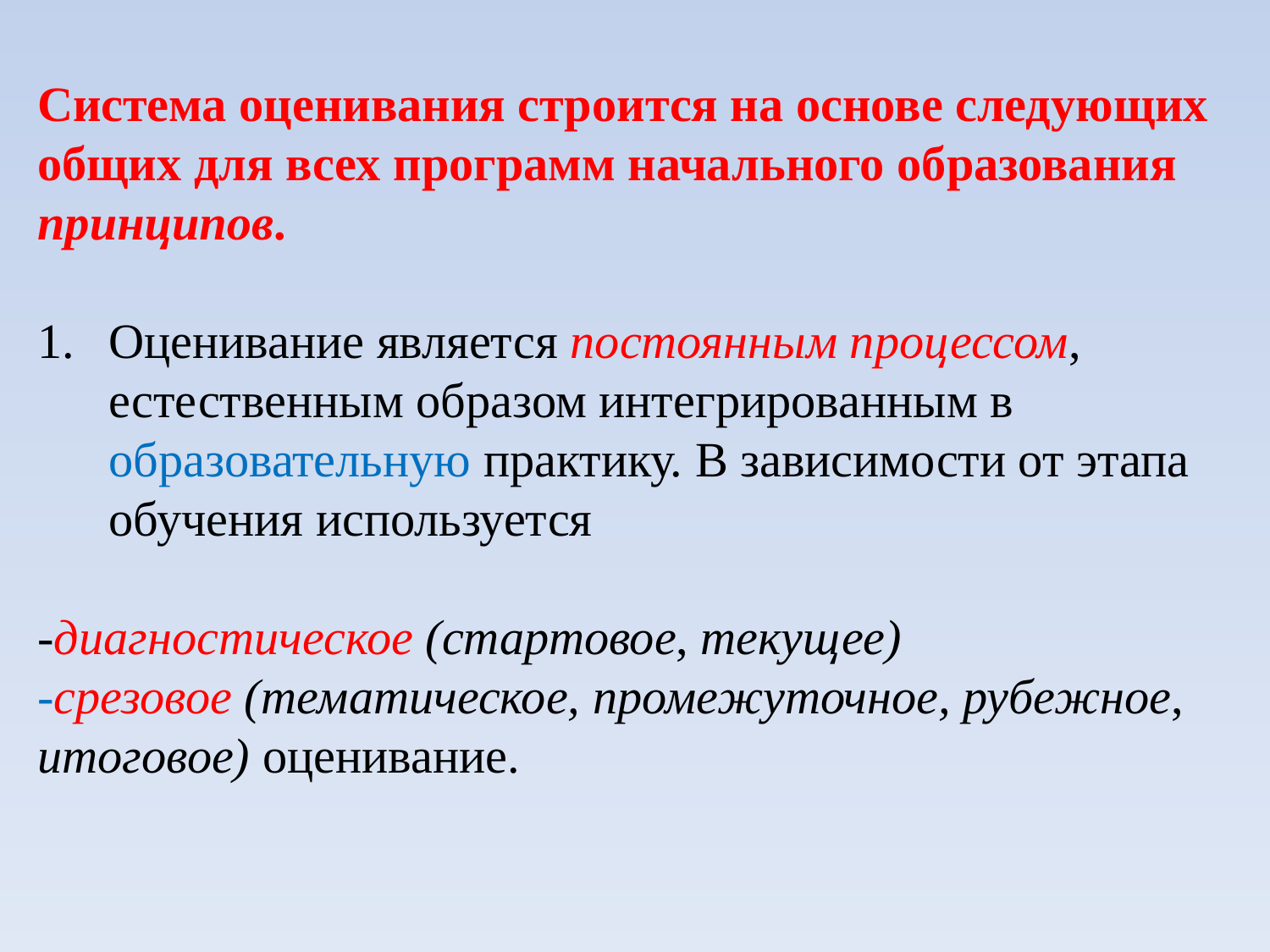

Система оценивания строится на основе следующих общих для всех программ начального образования принципов.

Оценивание является постоянным процессом, естественным образом интегрированным в образовательную практику. В зависимости от этапа обучения используется

-диагностическое (стартовое, текущее)
-срезовое (тематическое, промежуточное, рубежное, итоговое) оценивание.